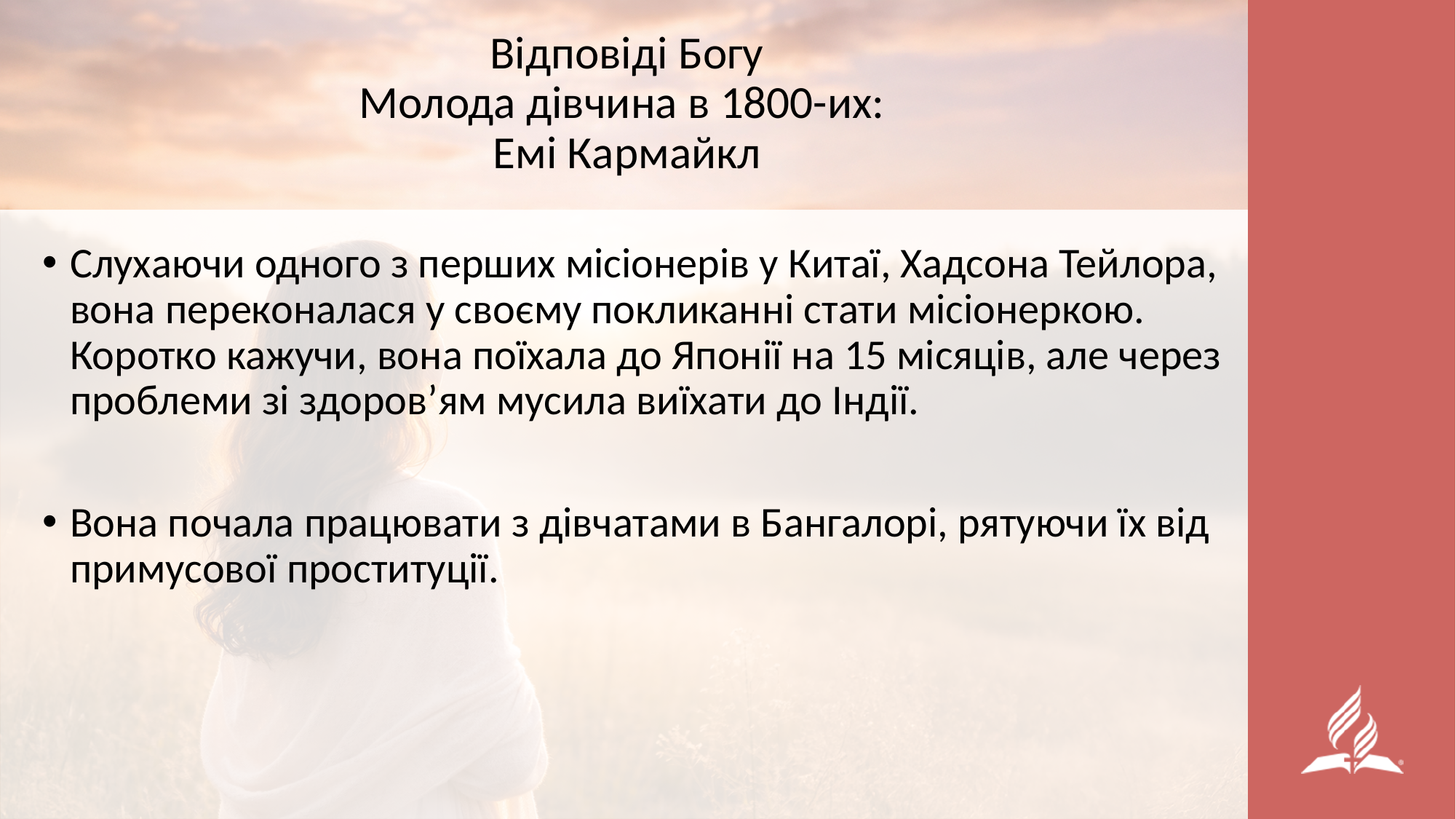

# Відповіді Богу Молода дівчина в 1800-их: Емі Кармайкл
Слухаючи одного з перших місіонерів у Китаї, Хадсона Тейлора, вона переконалася у своєму покликанні стати місіонеркою. Коротко кажучи, вона поїхала до Японії на 15 місяців, але через проблеми зі здоров’ям мусила виїхати до Індії.

Вона почала працювати з дівчатами в Бангалорі, рятуючи їх від примусової проституції.